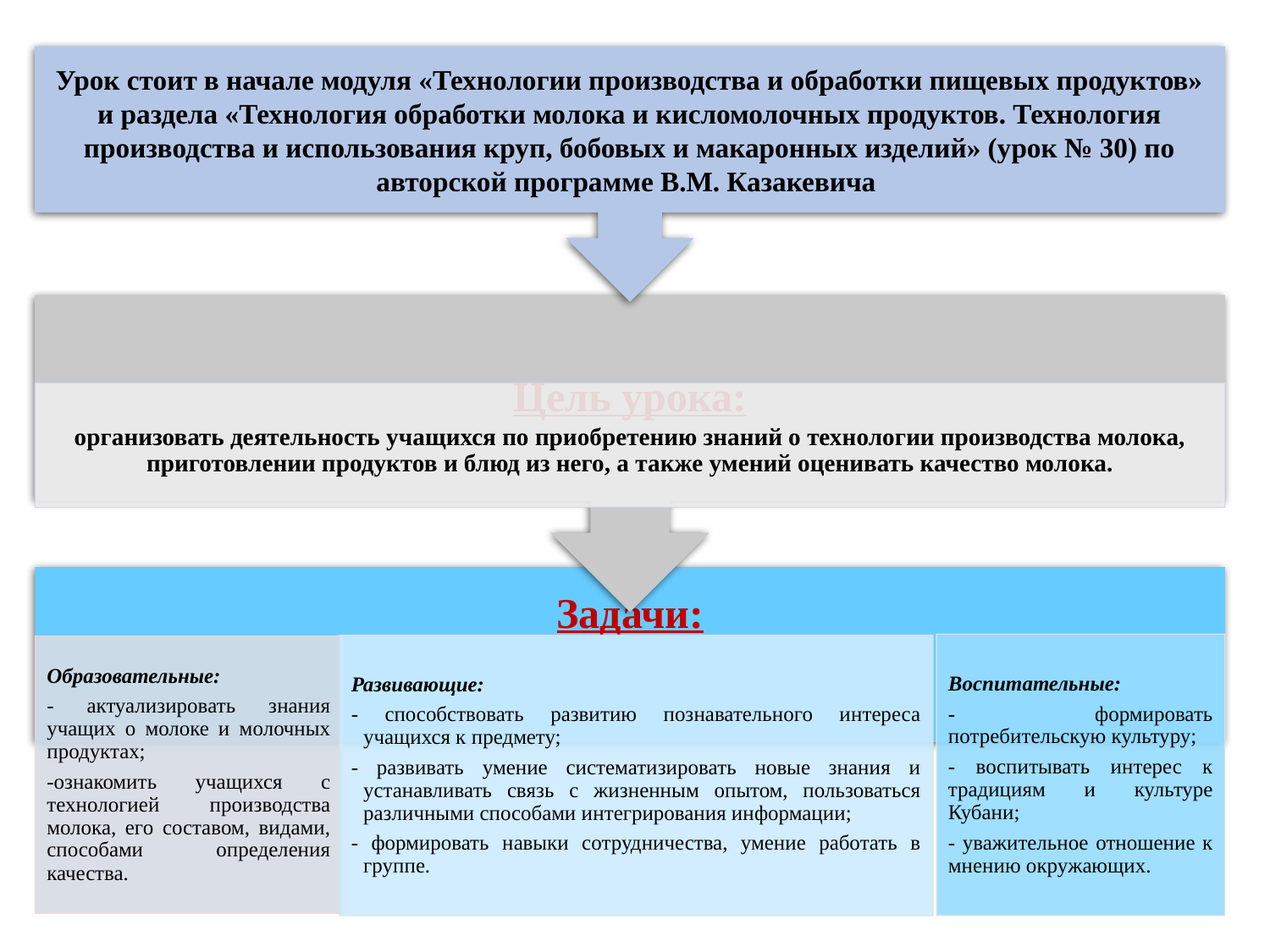

Задачи:
Образовательные:
- актуализировать знания учащих о молоке и молочных продуктах;
-ознакомить учащихся с технологией производства молока, его составом, видами, способами определения качества.
Развивающие:
- способствовать развитию познавательного интереса учащихся к предмету;
- развивать умение систематизировать новые знания и устанавливать связь с жизненным опытом, пользоваться различными способами интегрирования информации;
- формировать навыки сотрудничества, умение работать в группе.
Воспитательные:
- формировать потребительскую культуру;
- воспитывать интерес к традициям и культуре Кубани;
- уважительное отношение к мнению окружающих.
Цель урока:

организовать деятельность учащихся по приобретению знаний о технологии производства молока, приготовлении продуктов и блюд из него, а также умений оценивать качество молока.
Урок стоит в начале модуля «Технологии производства и обработки пищевых продуктов» и раздела «Технология обработки молока и кисломолочных продуктов. Технология производства и использования круп, бобовых и макаронных изделий» (урок № 30) по авторской программе В.М. Казакевича